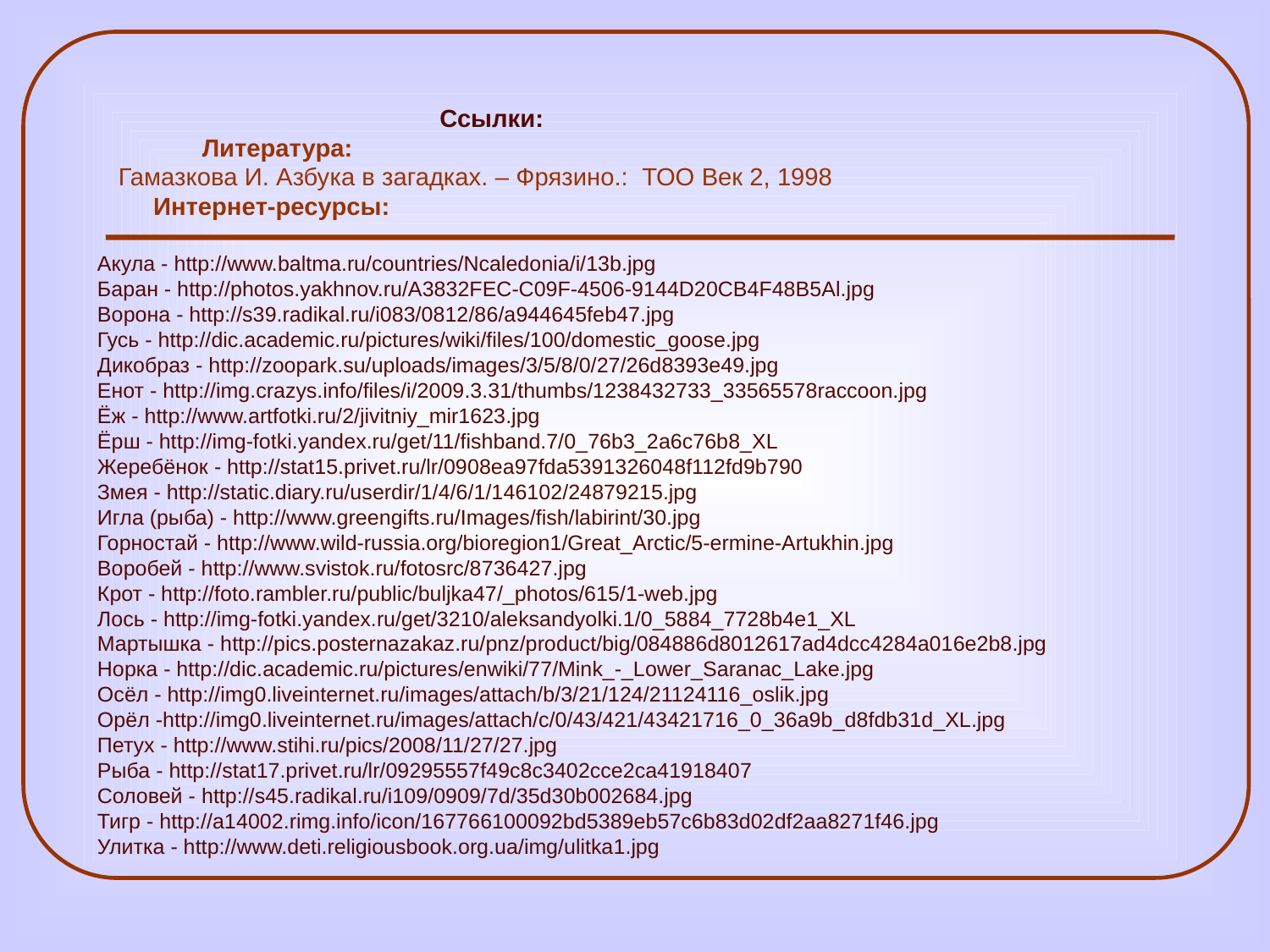

Ссылки:
               Литература:
   Гамазкова И. Азбука в загадках. – Фрязино.:  ТОО Век 2, 1998
        Интернет-ресурсы:

Акула - http://www.baltma.ru/countries/Ncaledonia/i/13b.jpg
Баран - http://photos.yakhnov.ru/A3832FEC-C09F-4506-9144D20CB4F48B5Al.jpg
Ворона - http://s39.radikal.ru/i083/0812/86/a944645feb47.jpg
Гусь - http://dic.academic.ru/pictures/wiki/files/100/domestic_goose.jpg
Дикобраз - http://zoopark.su/uploads/images/3/5/8/0/27/26d8393e49.jpg
Енот - http://img.crazys.info/files/i/2009.3.31/thumbs/1238432733_33565578raccoon.jpg
Ёж - http://www.artfotki.ru/2/jivitniy_mir1623.jpg
Ёрш - http://img-fotki.yandex.ru/get/11/fishband.7/0_76b3_2a6c76b8_XL
Жеребёнок - http://stat15.privet.ru/lr/0908ea97fda5391326048f112fd9b790
Змея - http://static.diary.ru/userdir/1/4/6/1/146102/24879215.jpg
Игла (рыба) - http://www.greengifts.ru/Images/fish/labirint/30.jpg
Горностай - http://www.wild-russia.org/bioregion1/Great_Arctic/5-ermine-Artukhin.jpg
Воробей - http://www.svistok.ru/fotosrc/8736427.jpg
Крот - http://foto.rambler.ru/public/buljka47/_photos/615/1-web.jpg
Лось - http://img-fotki.yandex.ru/get/3210/aleksandyolki.1/0_5884_7728b4e1_XL
Мартышка - http://pics.posternazakaz.ru/pnz/product/big/084886d8012617ad4dcc4284a016e2b8.jpg
Норка - http://dic.academic.ru/pictures/enwiki/77/Mink_-_Lower_Saranac_Lake.jpg
Осёл - http://img0.liveinternet.ru/images/attach/b/3/21/124/21124116_oslik.jpg
Орёл -http://img0.liveinternet.ru/images/attach/c/0/43/421/43421716_0_36a9b_d8fdb31d_XL.jpg
Петух - http://www.stihi.ru/pics/2008/11/27/27.jpg
Рыба - http://stat17.privet.ru/lr/09295557f49c8c3402cce2ca41918407
Соловей - http://s45.radikal.ru/i109/0909/7d/35d30b002684.jpg
Тигр - http://a14002.rimg.info/icon/167766100092bd5389eb57c6b83d02df2aa8271f46.jpg
Улитка - http://www.deti.religiousbook.org.ua/img/ulitka1.jpg